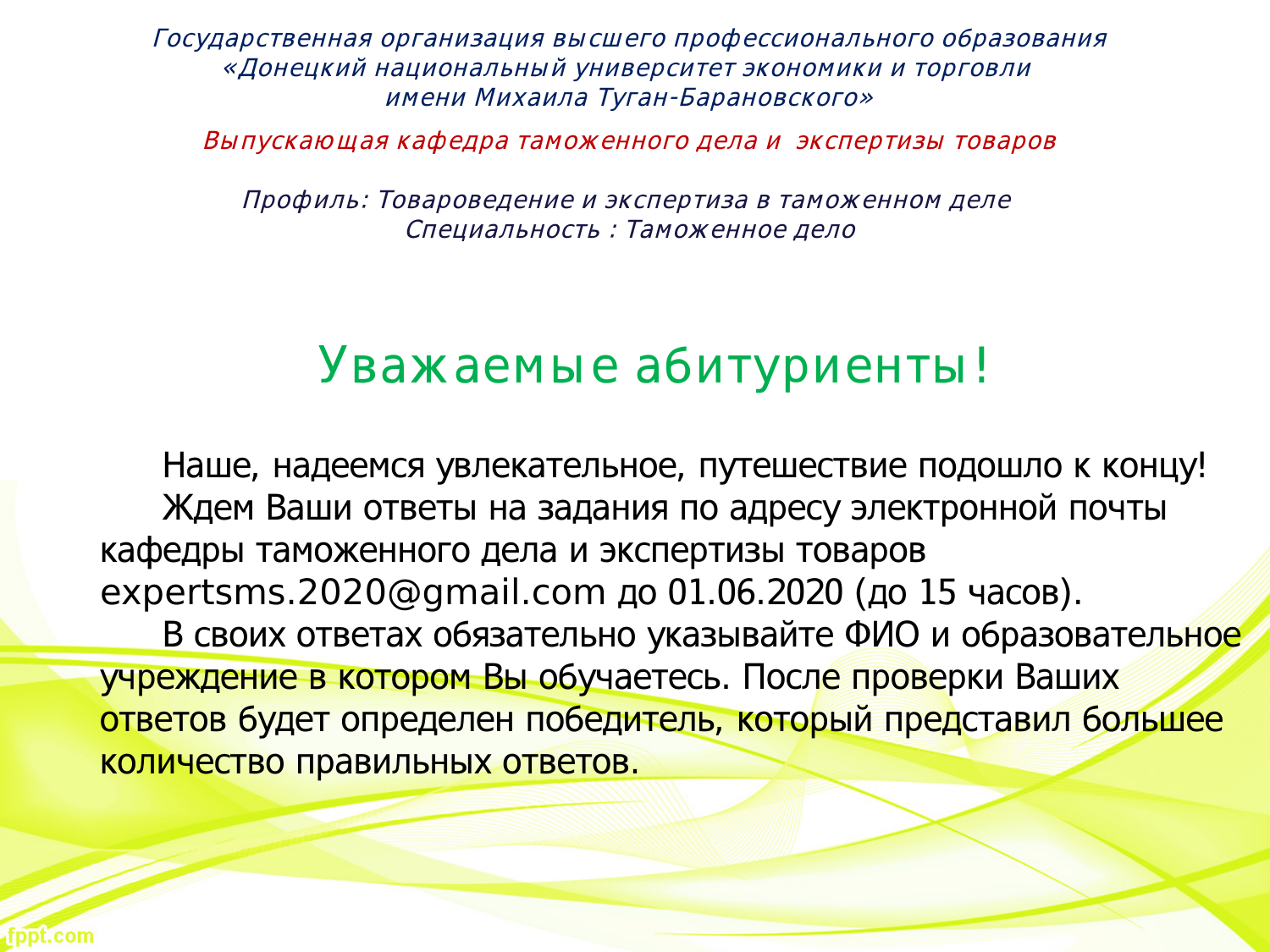

Государственная организация высшего профессионального образования
«Донецкий национальный университет экономики и торговли
имени Михаила Туган-Барановского»
Выпускающая кафедра таможенного дела и  экспертизы товаров
Профиль: Товароведение и экспертиза в таможенном деле
Специальность : Таможенное дело
Уважаемые абитуриенты!

Наше, надеемся увлекательное, путешествие подошло к концу!
Ждем Ваши ответы на задания по адресу электронной почты кафедры таможенного дела и экспертизы товаров expertsms.2020@gmail.com до 01.06.2020 (до 15 часов).
В своих ответах обязательно указывайте ФИО и образовательное учреждение в котором Вы обучаетесь. После проверки Ваших ответов будет определен победитель, который представил большее количество правильных ответов.